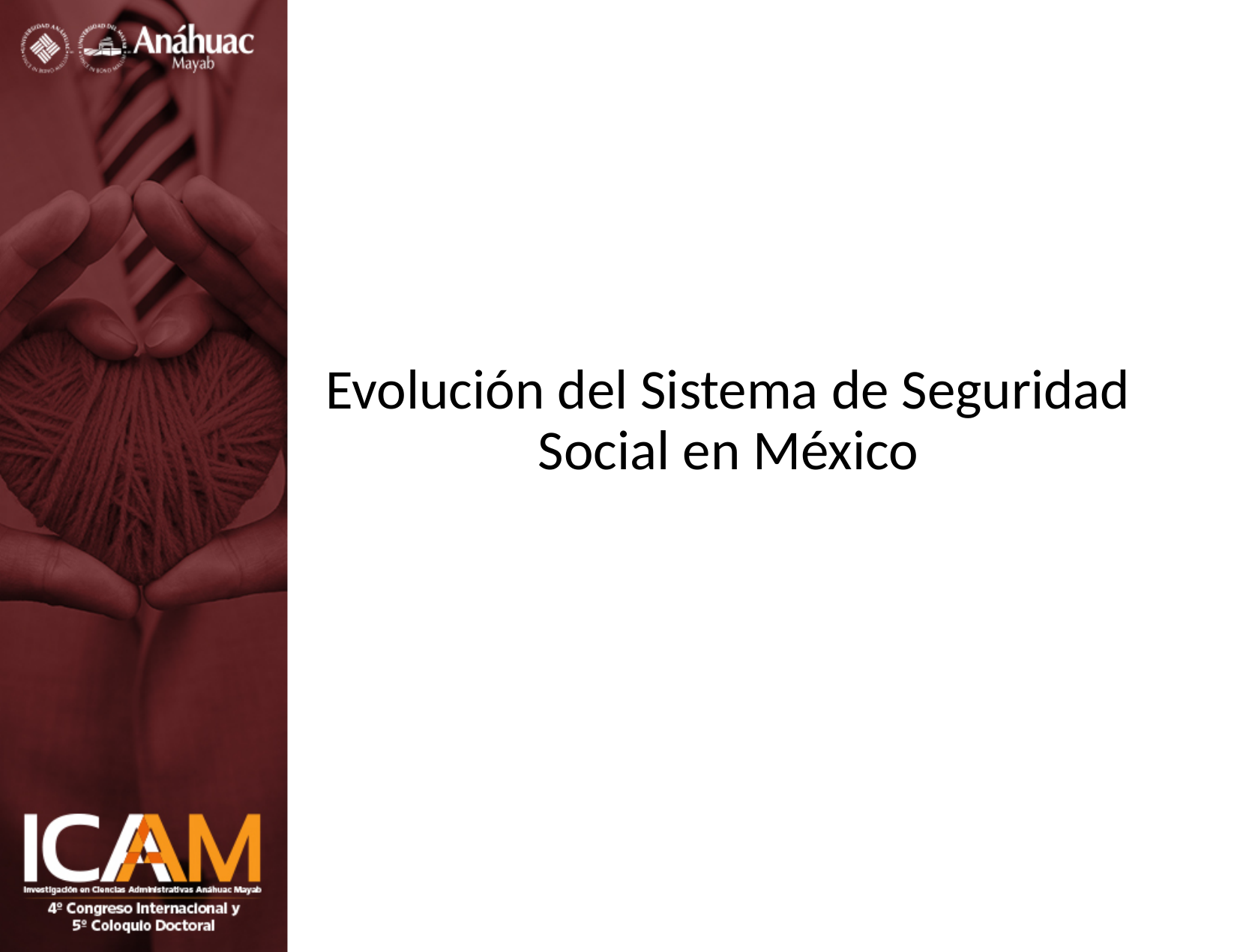

# Evolución del Sistema de Seguridad Social en México